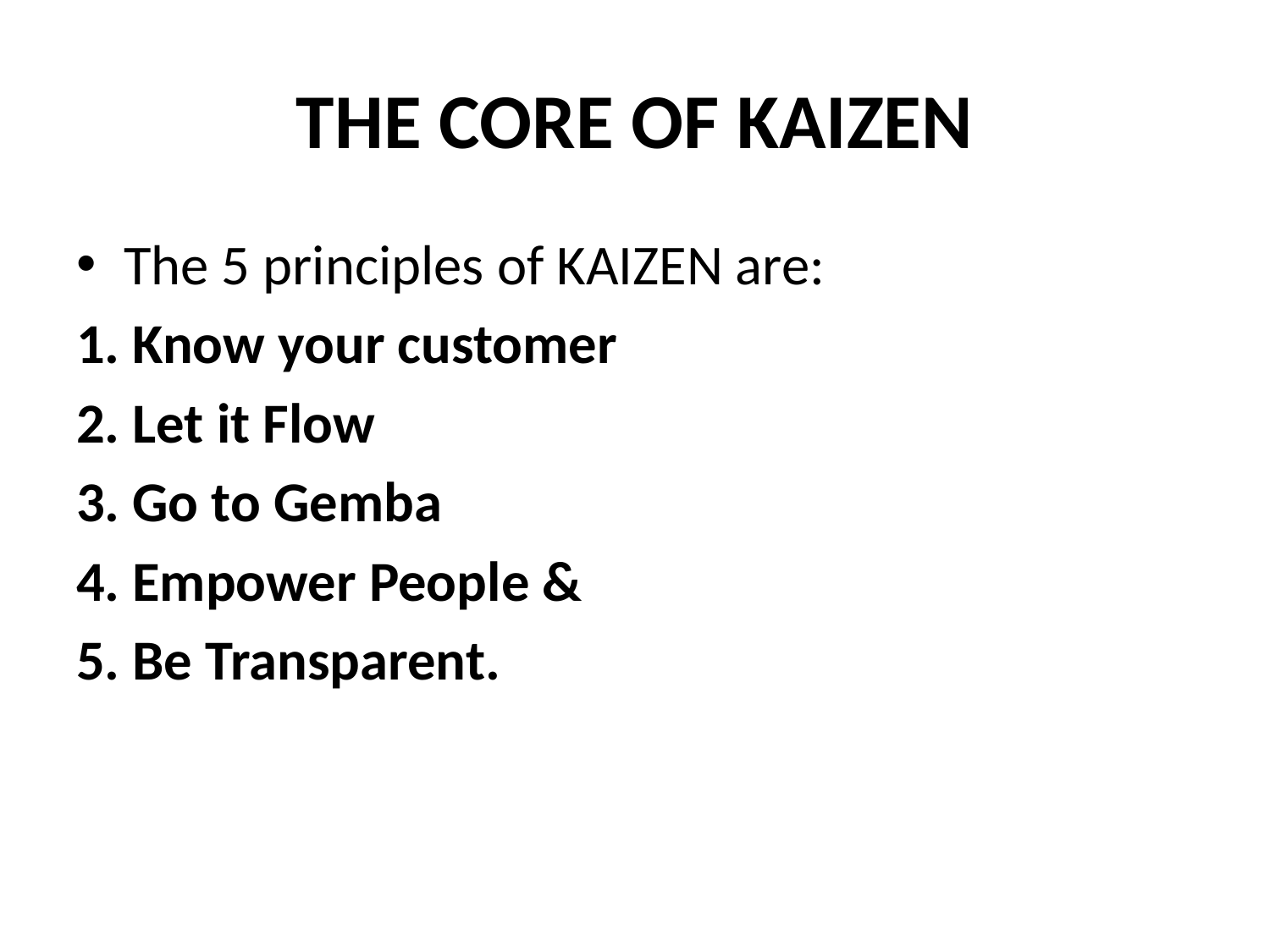

# THE CORE OF KAIZEN
The 5 principles of KAIZEN are:
1. Know your customer
2. Let it Flow
3. Go to Gemba
4. Empower People &
5. Be Transparent.